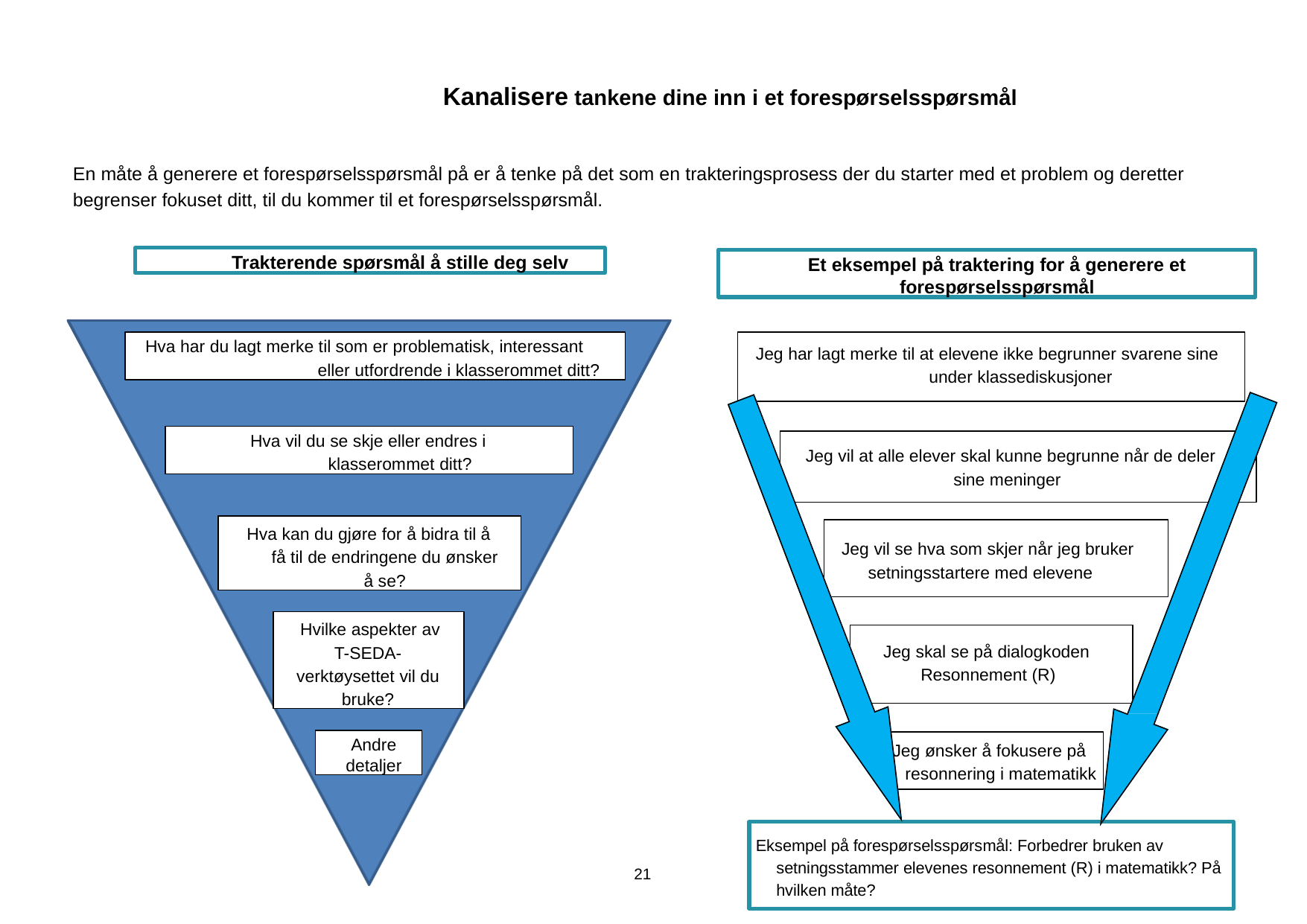

Kanalisere tankene dine inn i et forespørselsspørsmål

En måte å generere et forespørselsspørsmål på er å tenke på det som en trakteringsprosess der du starter med et problem og deretter begrenser fokuset ditt, til du kommer til et forespørselsspørsmål.
Trakterende spørsmål å stille deg selv
Et eksempel på traktering for å generere et forespørselsspørsmål

Hva har du lagt merke til som er problematisk, interessant eller utfordrende i klasserommet ditt?
Jeg har lagt merke til at elevene ikke begrunner svarene sine under klassediskusjoner

Hva vil du se skje eller endres i klasserommet ditt?

Jeg vil at alle elever skal kunne begrunne når de deler sine meninger
Hva kan du gjøre for å bidra til å få til de endringene du ønsker å se?

Jeg vil se hva som skjer når jeg bruker setningsstartere med elevene
Hvilke aspekter av T-SEDA-verktøysettet vil du bruke?

Jeg skal se på dialogkoden Resonnement (R)
Andre detaljer

Jeg ønsker å fokusere på resonnering i matematikk

Eksempel på forespørselsspørsmål: Forbedrer bruken av setningsstammer elevenes resonnement (R) i matematikk? På hvilken måte?
21